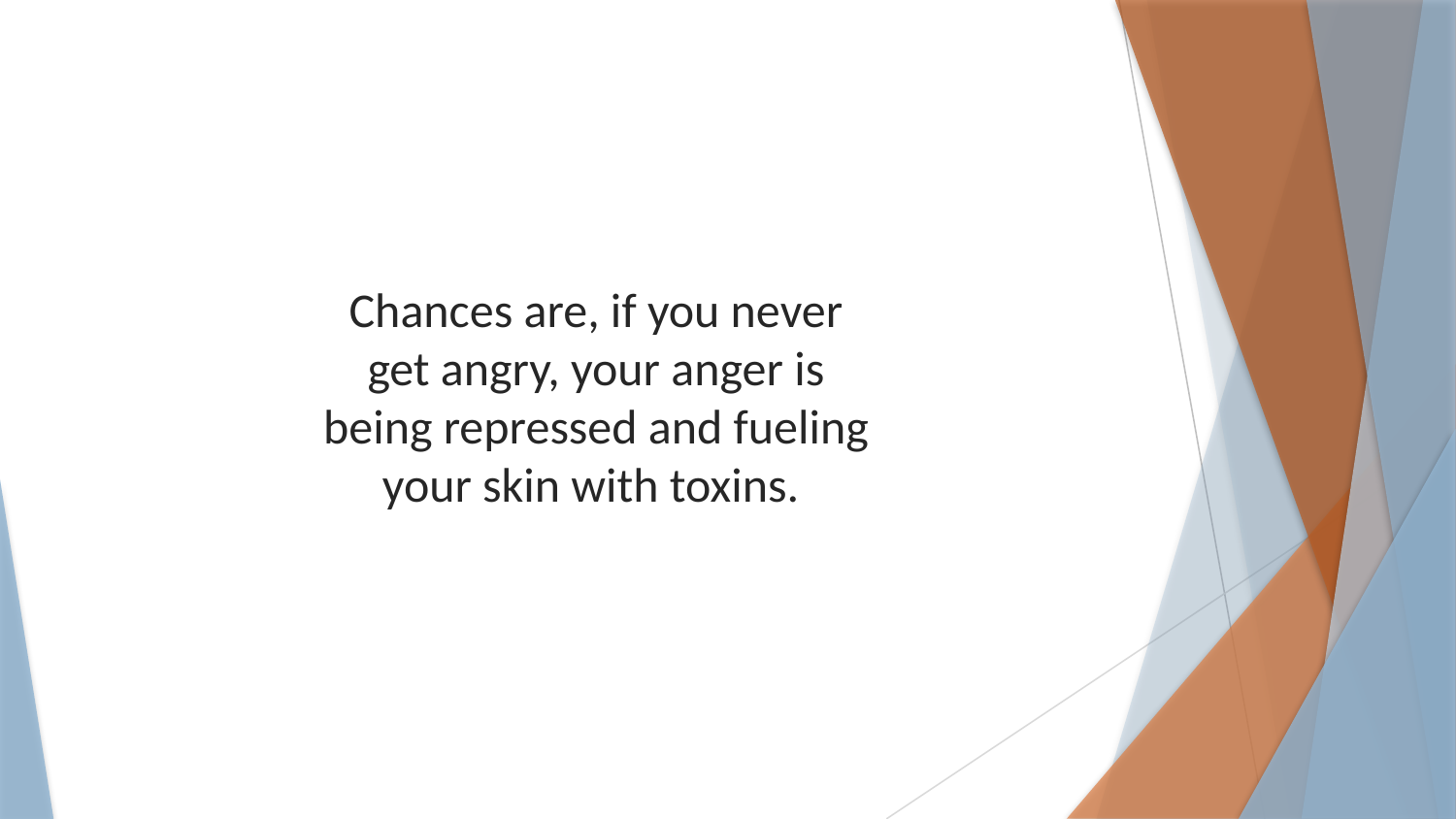

Chances are, if you never get angry, your anger is being repressed and fueling your skin with toxins.